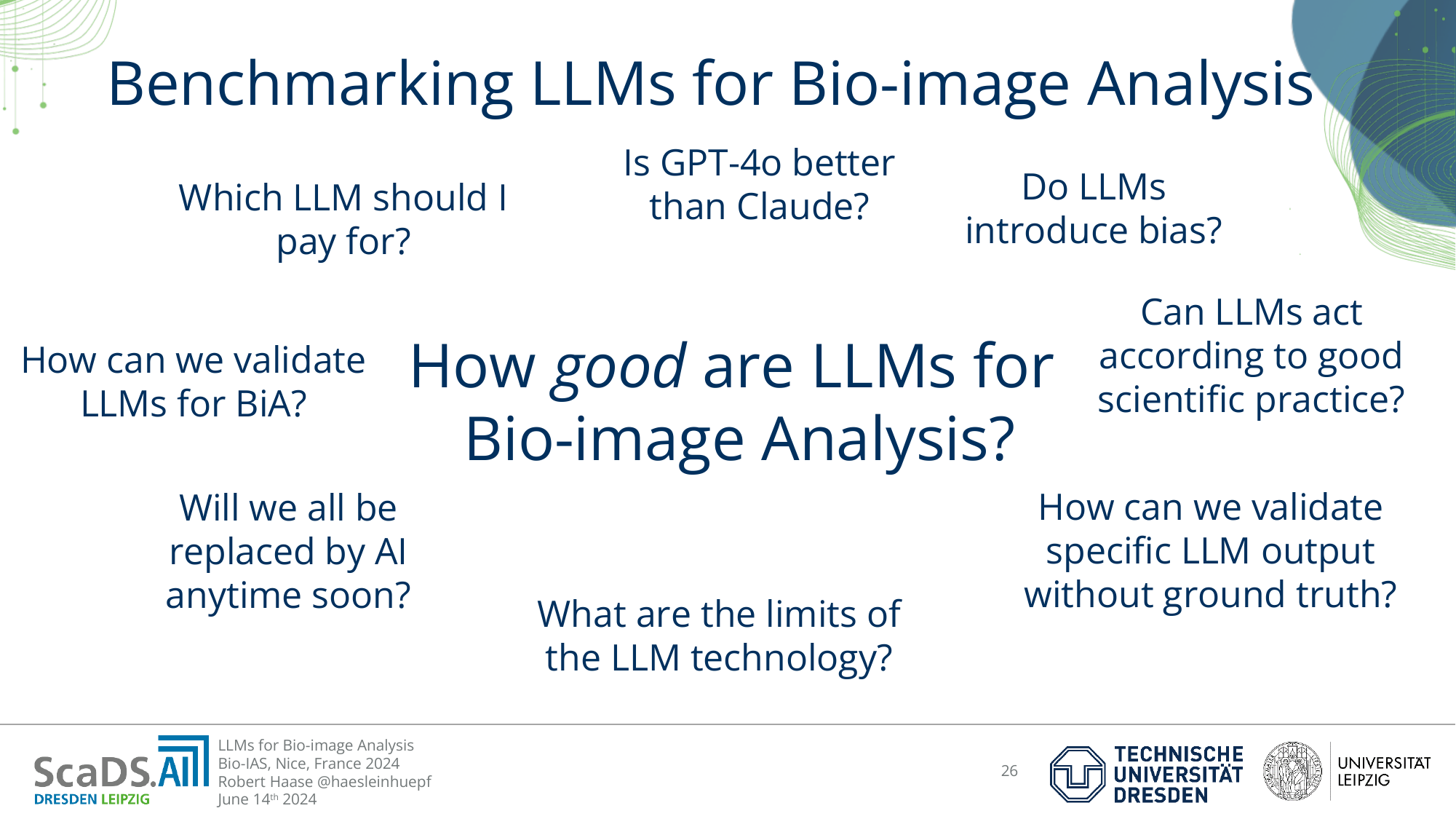

# Benchmarking LLMs for Bio-image Analysis
Is GPT-4o better than Claude?

How good are LLMs for
Bio-image Analysis?
Do LLMs introduce bias?
Which LLM should I pay for?
Can LLMs act according to good scientific practice?
How can we validate LLMs for BiA?
How can we validate specific LLM output without ground truth?
Will we all be replaced by AI anytime soon?
What are the limits of the LLM technology?